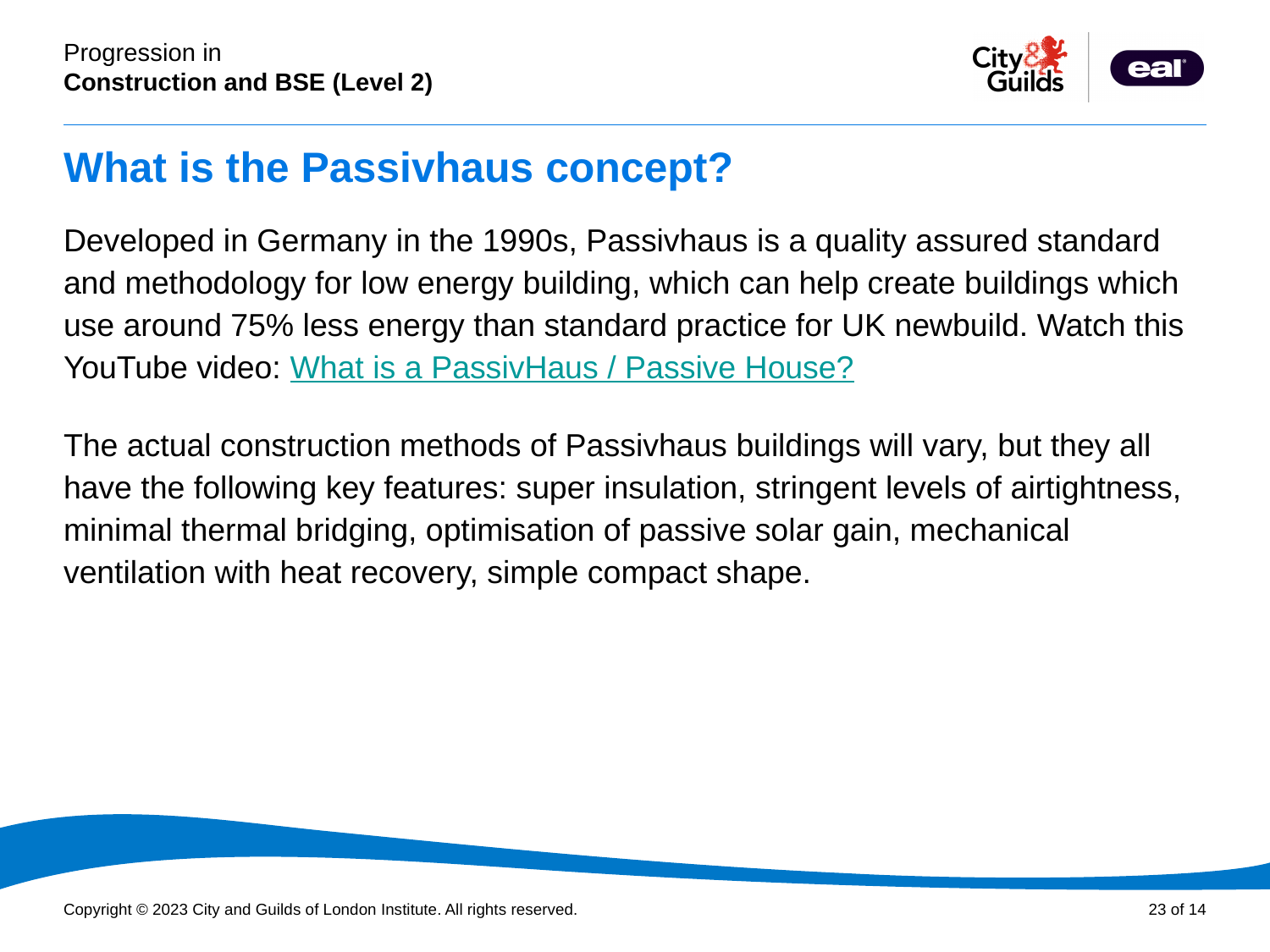

# What is the Passivhaus concept?
Developed in Germany in the 1990s, Passivhaus is a quality assured standard and methodology for low energy building, which can help create buildings which use around 75% less energy than standard practice for UK newbuild. Watch this  YouTube video: What is a PassivHaus / Passive House?
The actual construction methods of Passivhaus buildings will vary, but they all have the following key features: super insulation, stringent levels of airtightness, minimal thermal bridging, optimisation of passive solar gain, mechanical ventilation with heat recovery, simple compact shape.